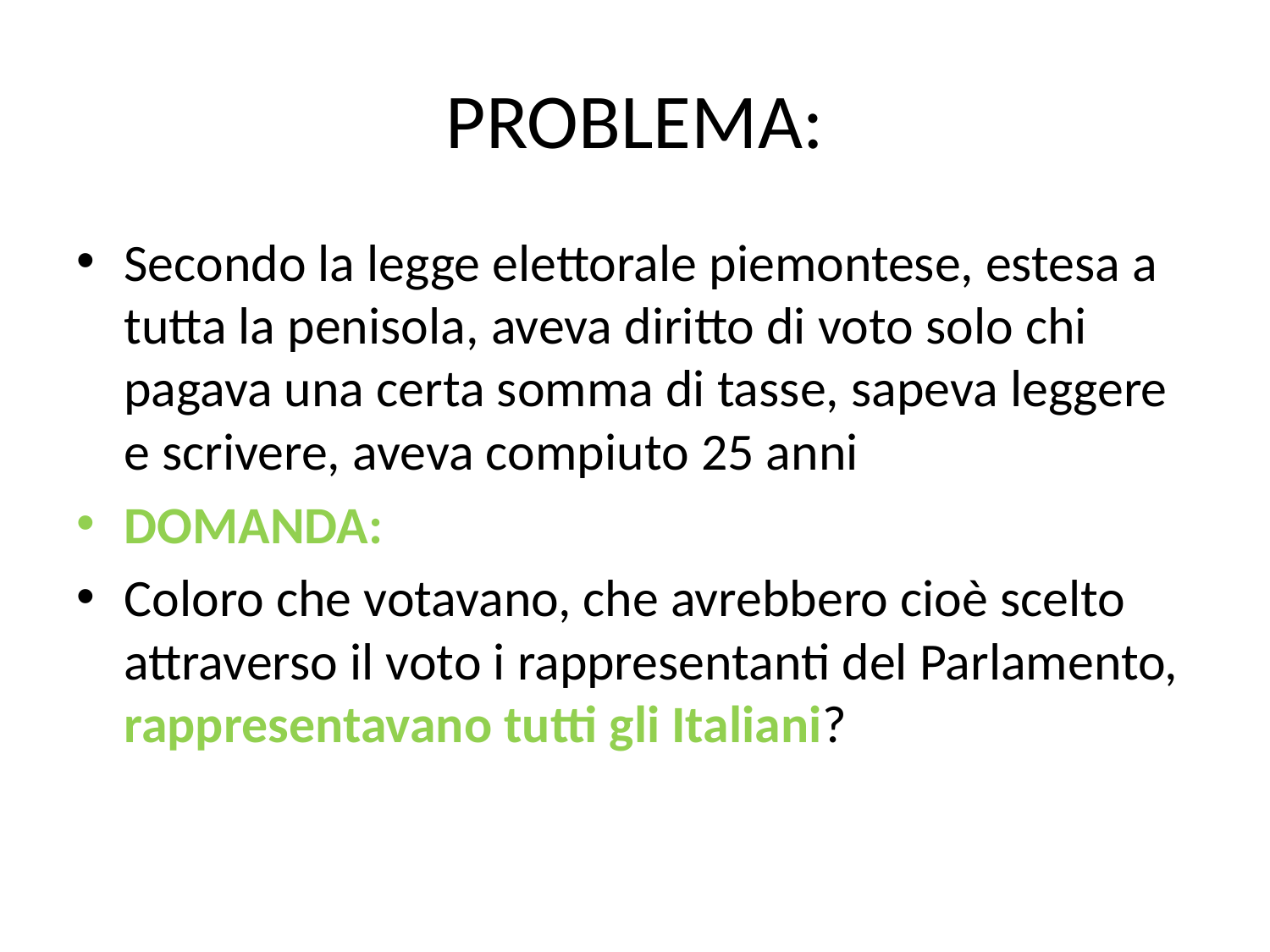

# PROBLEMA:
Secondo la legge elettorale piemontese, estesa a tutta la penisola, aveva diritto di voto solo chi pagava una certa somma di tasse, sapeva leggere e scrivere, aveva compiuto 25 anni
DOMANDA:
Coloro che votavano, che avrebbero cioè scelto attraverso il voto i rappresentanti del Parlamento, rappresentavano tutti gli Italiani?